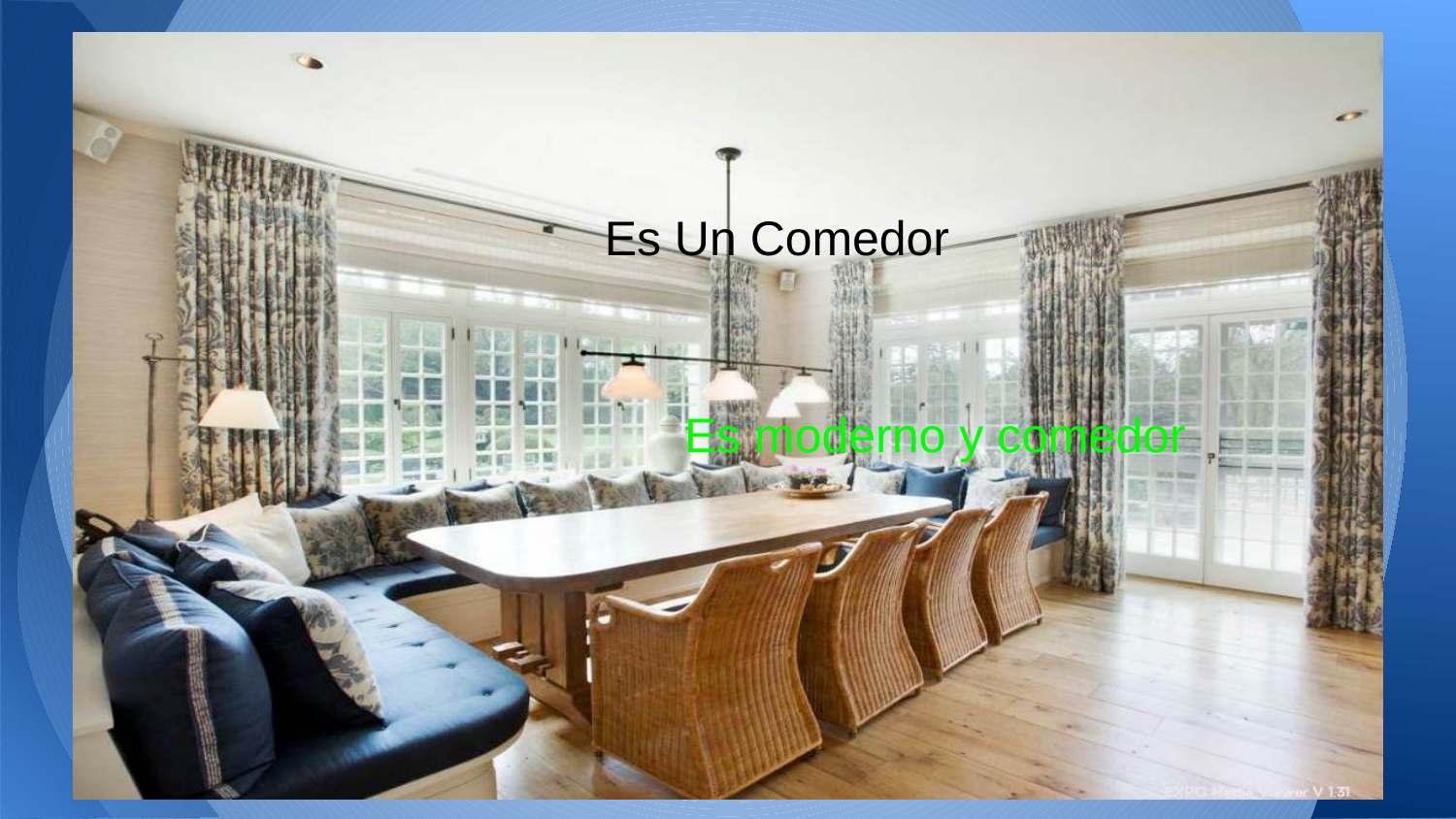

#

                                      Es Un Comedor

                                                                        Es moderno y comedor